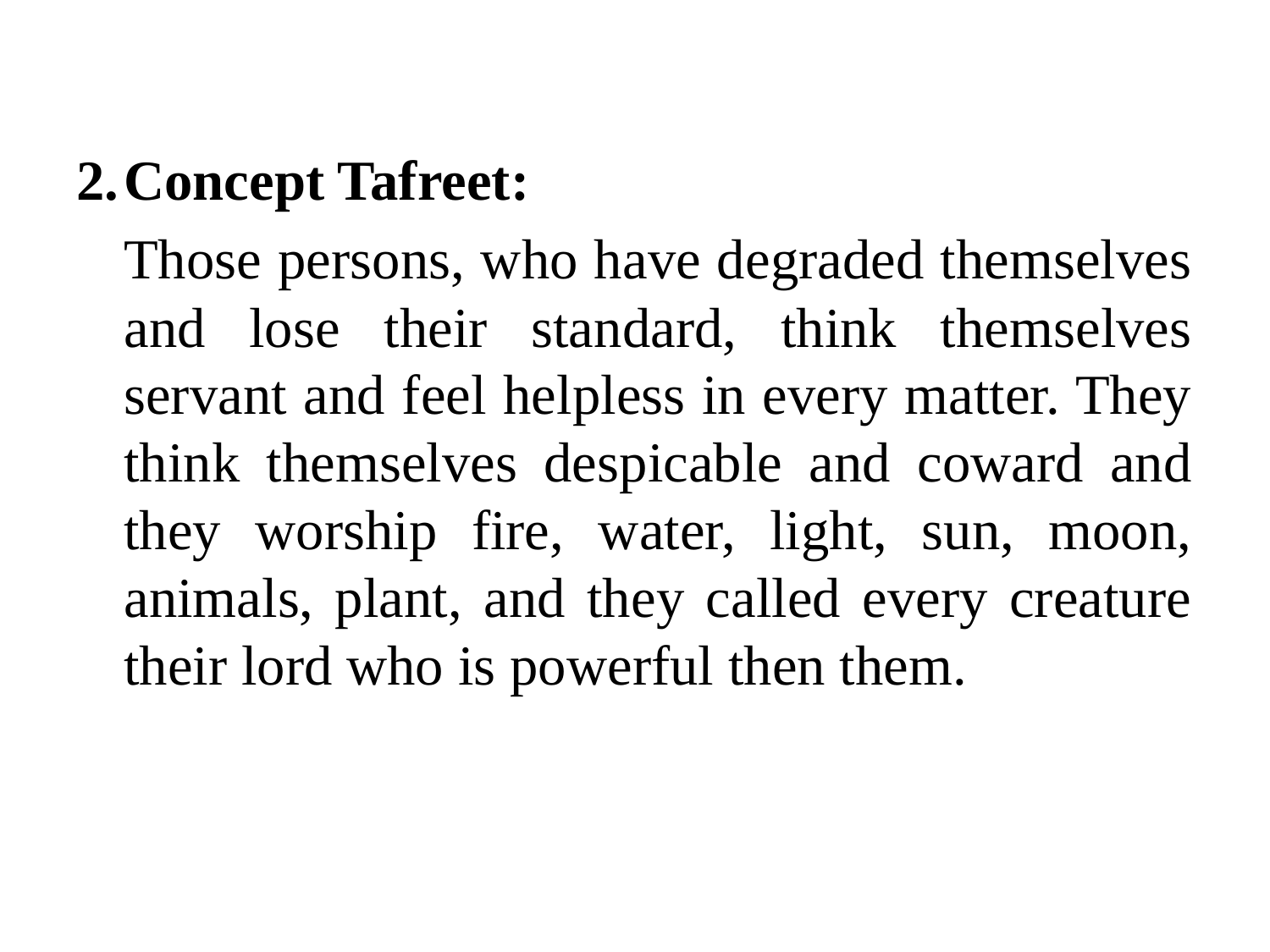

2.	Concept Tafreet:
	Those persons, who have degraded themselves and lose their standard, think themselves servant and feel helpless in every matter. They think themselves despicable and coward and they worship fire, water, light, sun, moon, animals, plant, and they called every creature their lord who is powerful then them.